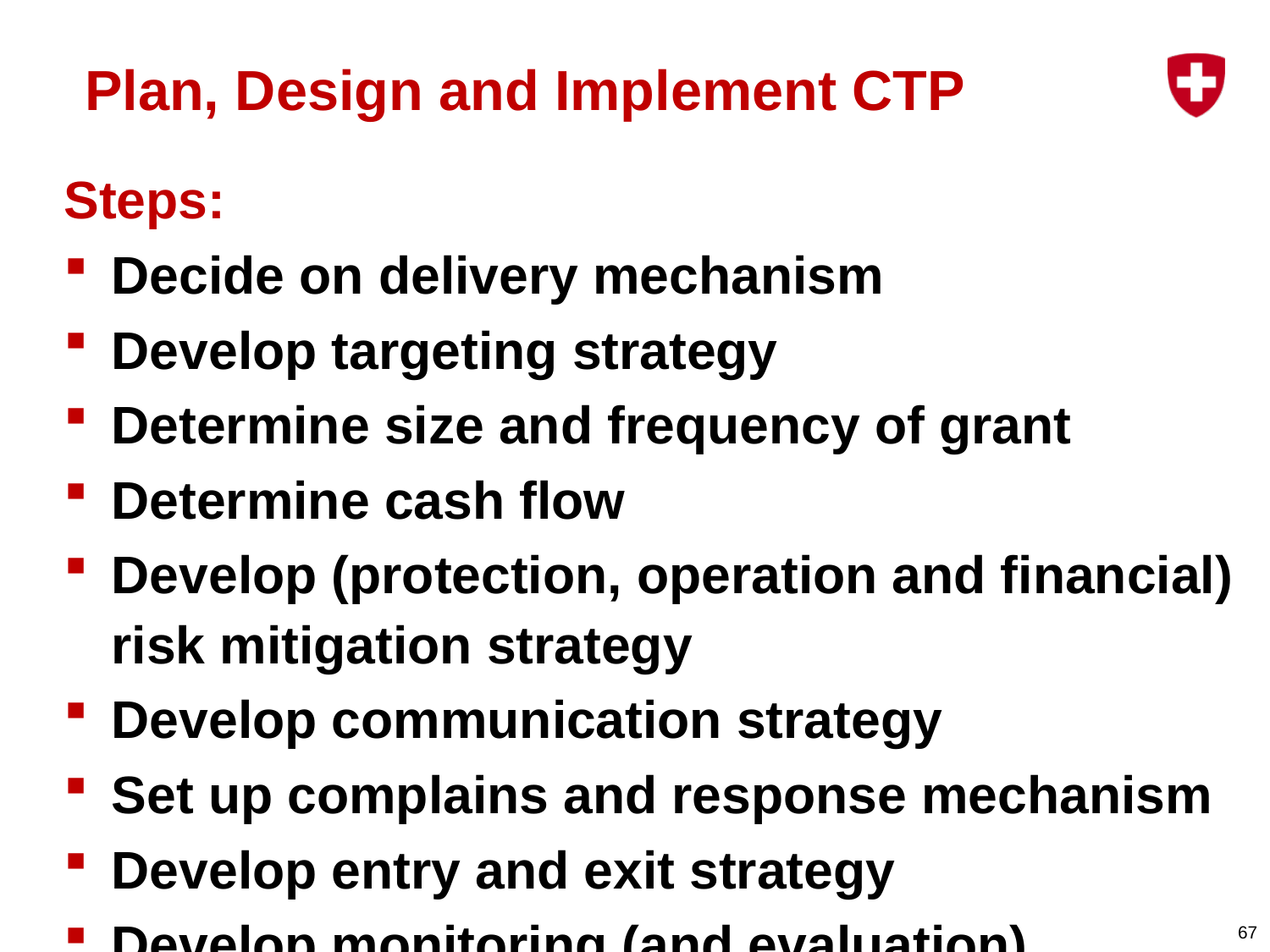

# Plan, Design and Implement CTP
Steps:
Decide on delivery mechanism
Develop targeting strategy
Determine size and frequency of grant
Determine cash flow
Develop (protection, operation and financial) risk mitigation strategy
Develop communication strategy
Set up complains and response mechanism
Develop entry and exit strategy
Develop monitoring (and evaluation) framework

67